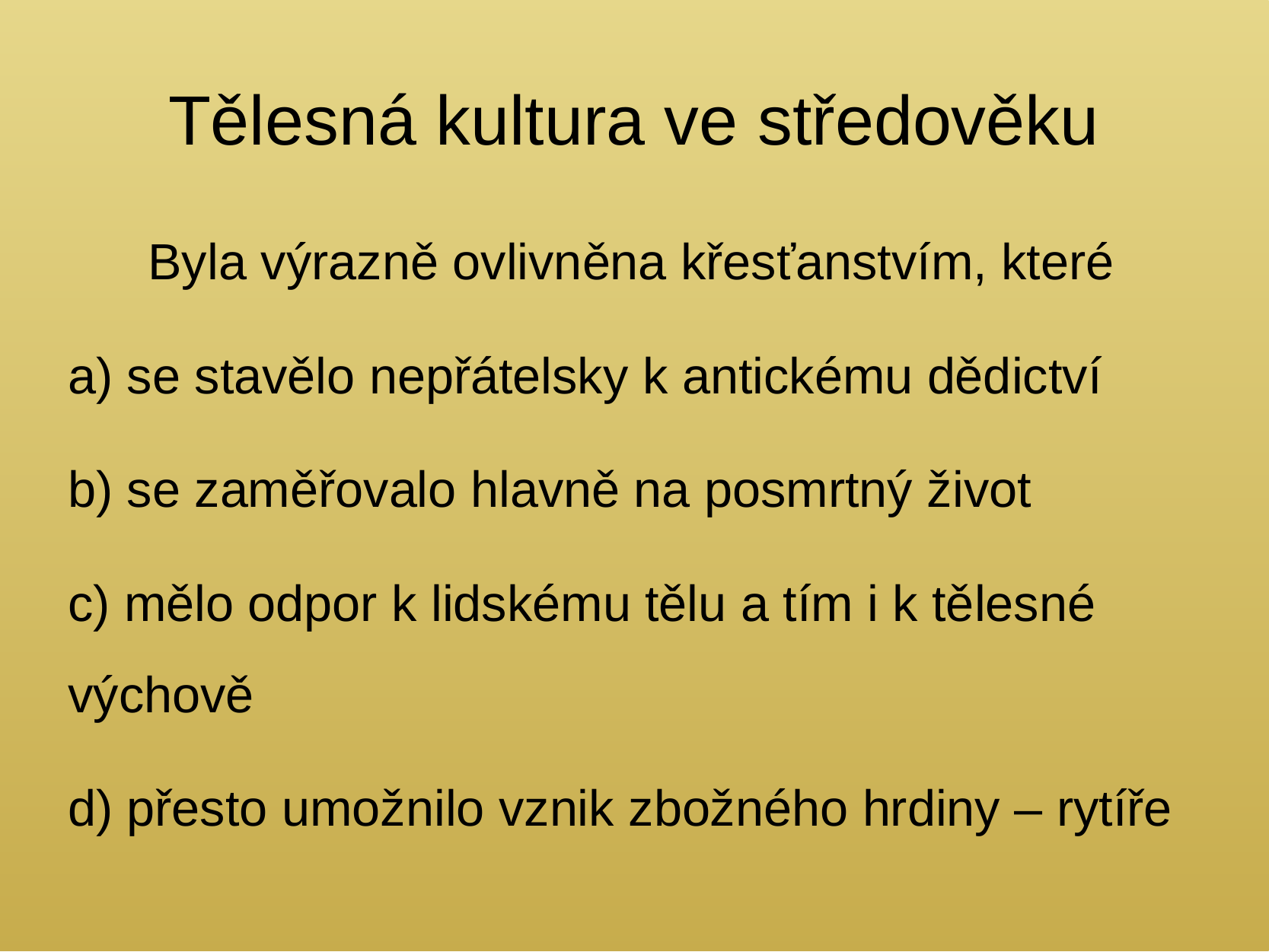

Tělesná kultura ve středověku
Byla výrazně ovlivněna křesťanstvím, které
a) se stavělo nepřátelsky k antickému dědictví
b) se zaměřovalo hlavně na posmrtný život
c) mělo odpor k lidskému tělu a tím i k tělesné výchově
d) přesto umožnilo vznik zbožného hrdiny – rytíře